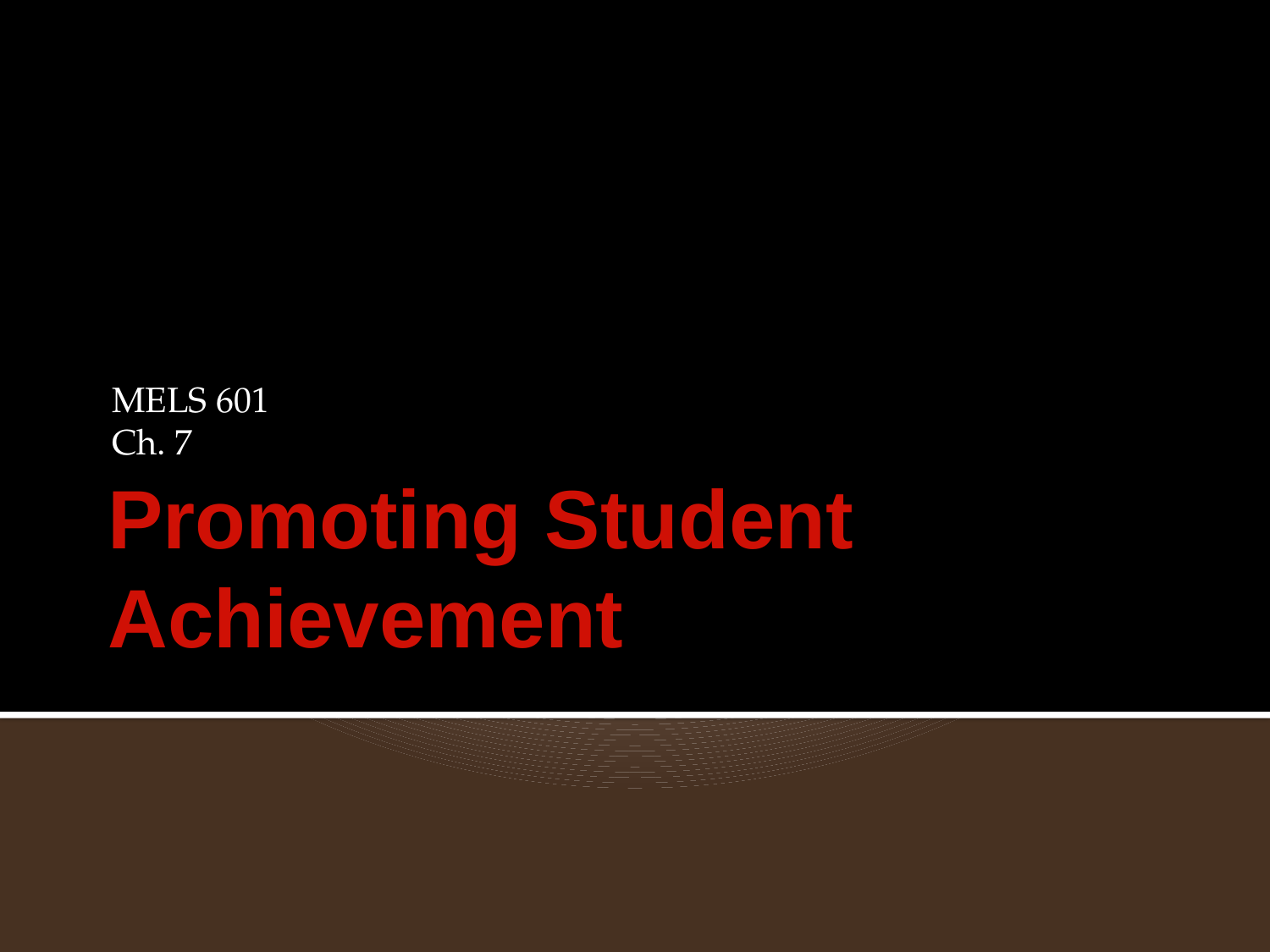

MELS 601
Ch. 7
# Promoting Student Achievement